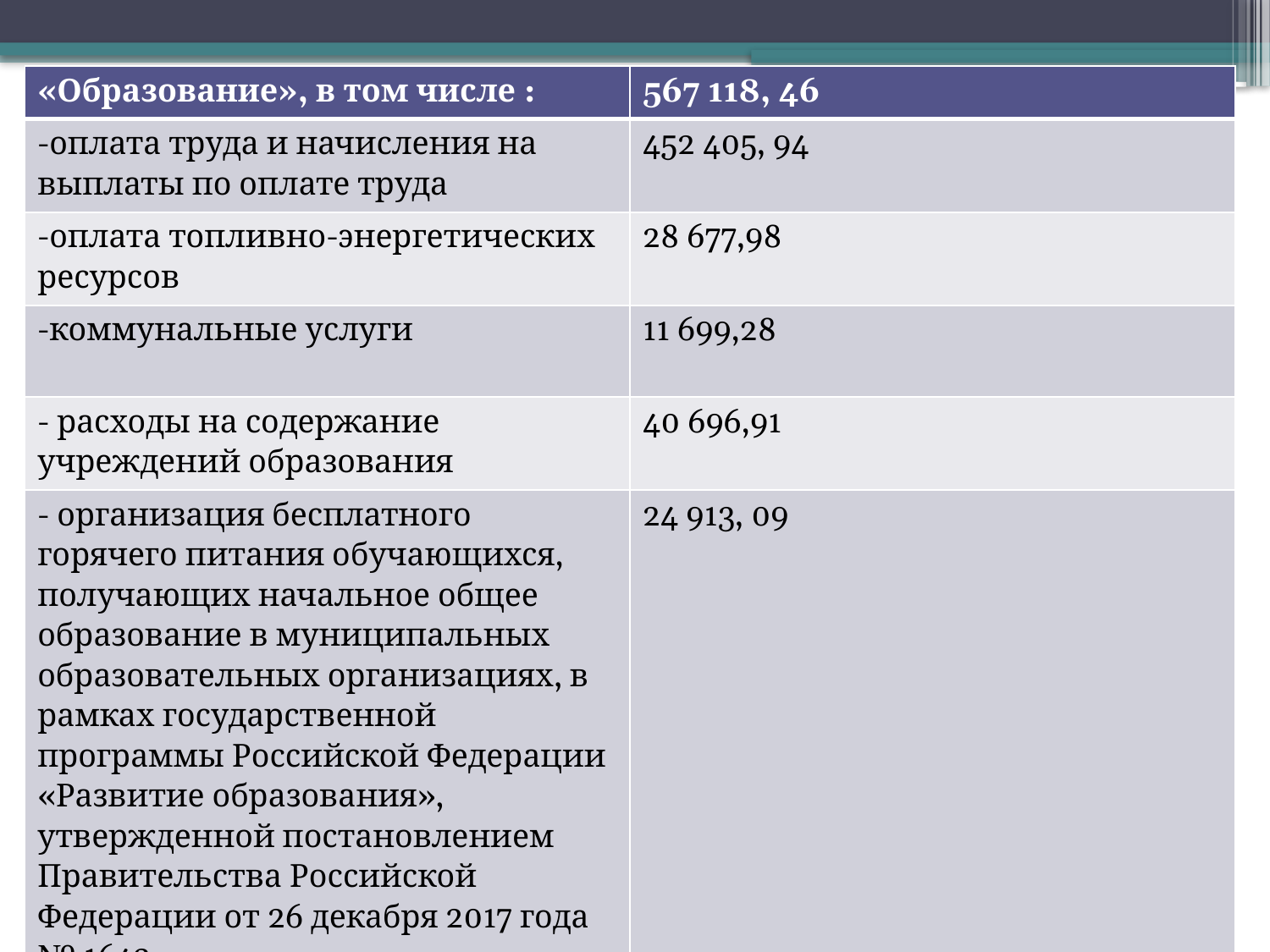

| «Образование», в том числе : | 567 118, 46 |
| --- | --- |
| -оплата труда и начисления на выплаты по оплате труда | 452 405, 94 |
| -оплата топливно-энергетических ресурсов | 28 677,98 |
| -коммунальные услуги | 11 699,28 |
| - расходы на содержание учреждений образования | 40 696,91 |
| - организация бесплатного горячего питания обучающихся, получающих начальное общее образование в муниципальных образовательных организациях, в рамках государственной программы Российской Федерации «Развитие образования», утвержденной постановлением Правительства Российской Федерации от 26 декабря 2017 года № 1642 | 24 913, 09 |